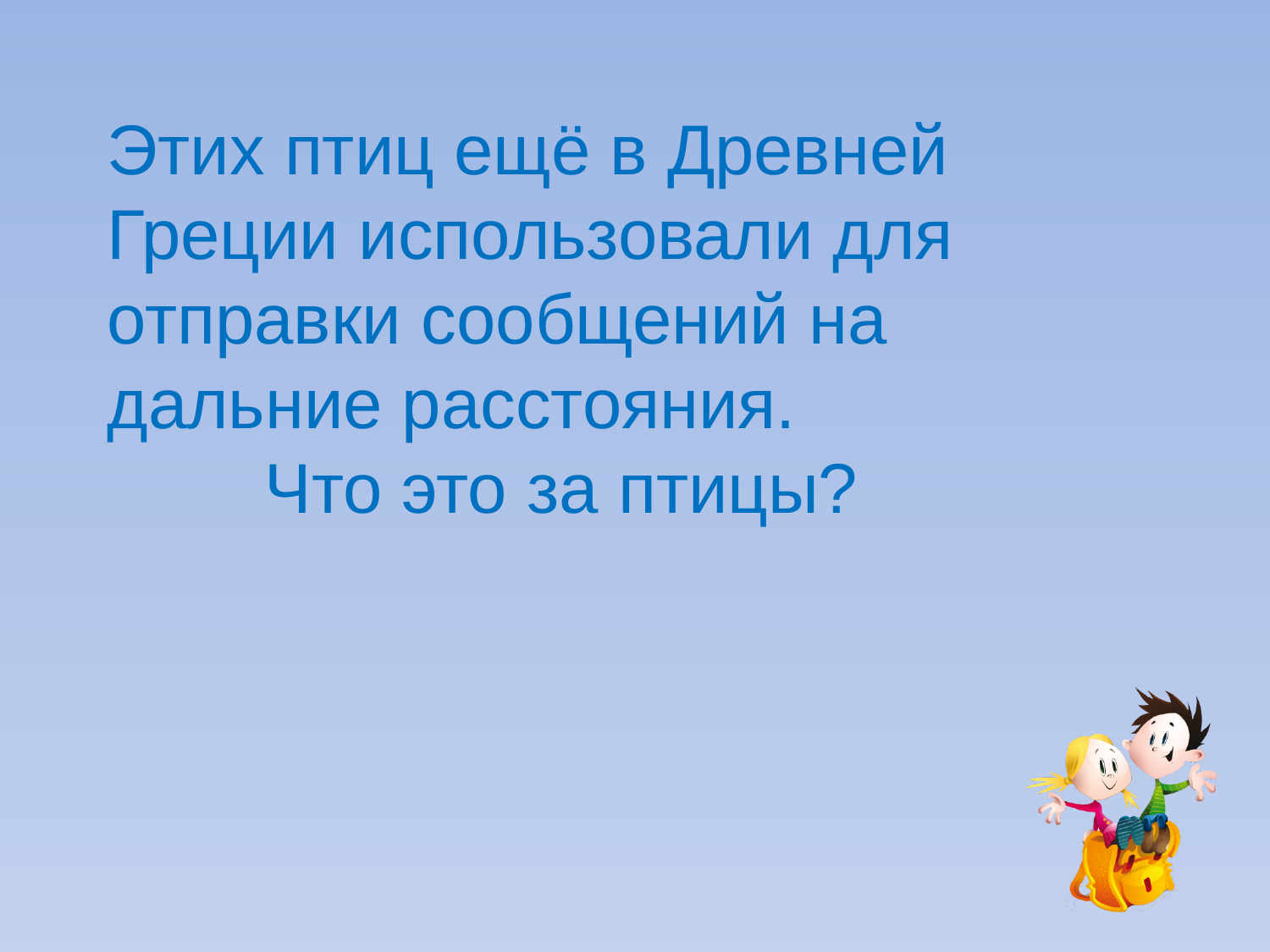

Этих птиц ещё в Древней Греции использовали для отправки сообщений на дальние расстояния.
        Что это за птицы?